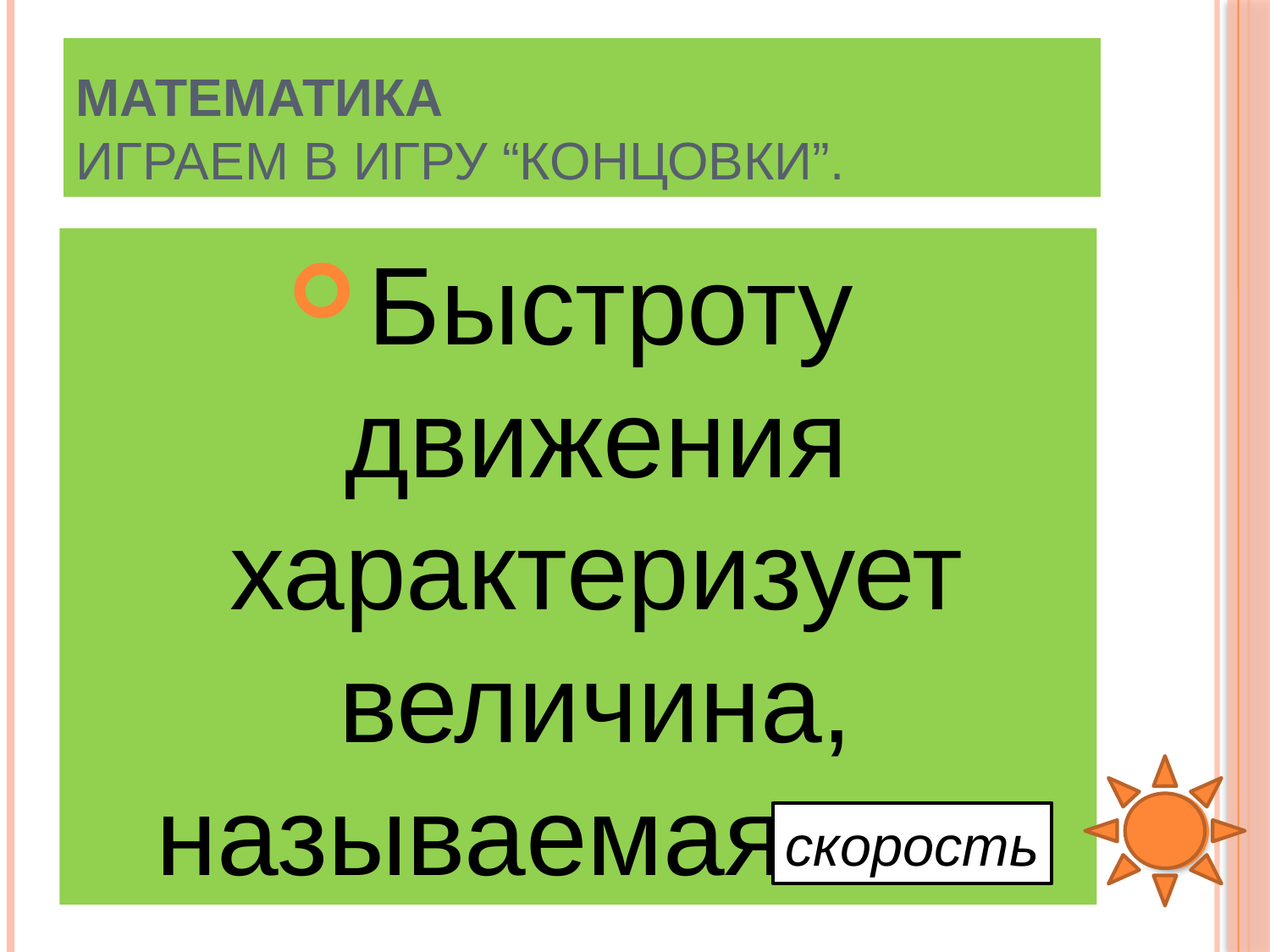

# Математика Играем в игру “Концовки”.
Быстроту движения характеризует величина, называемая……

скорость